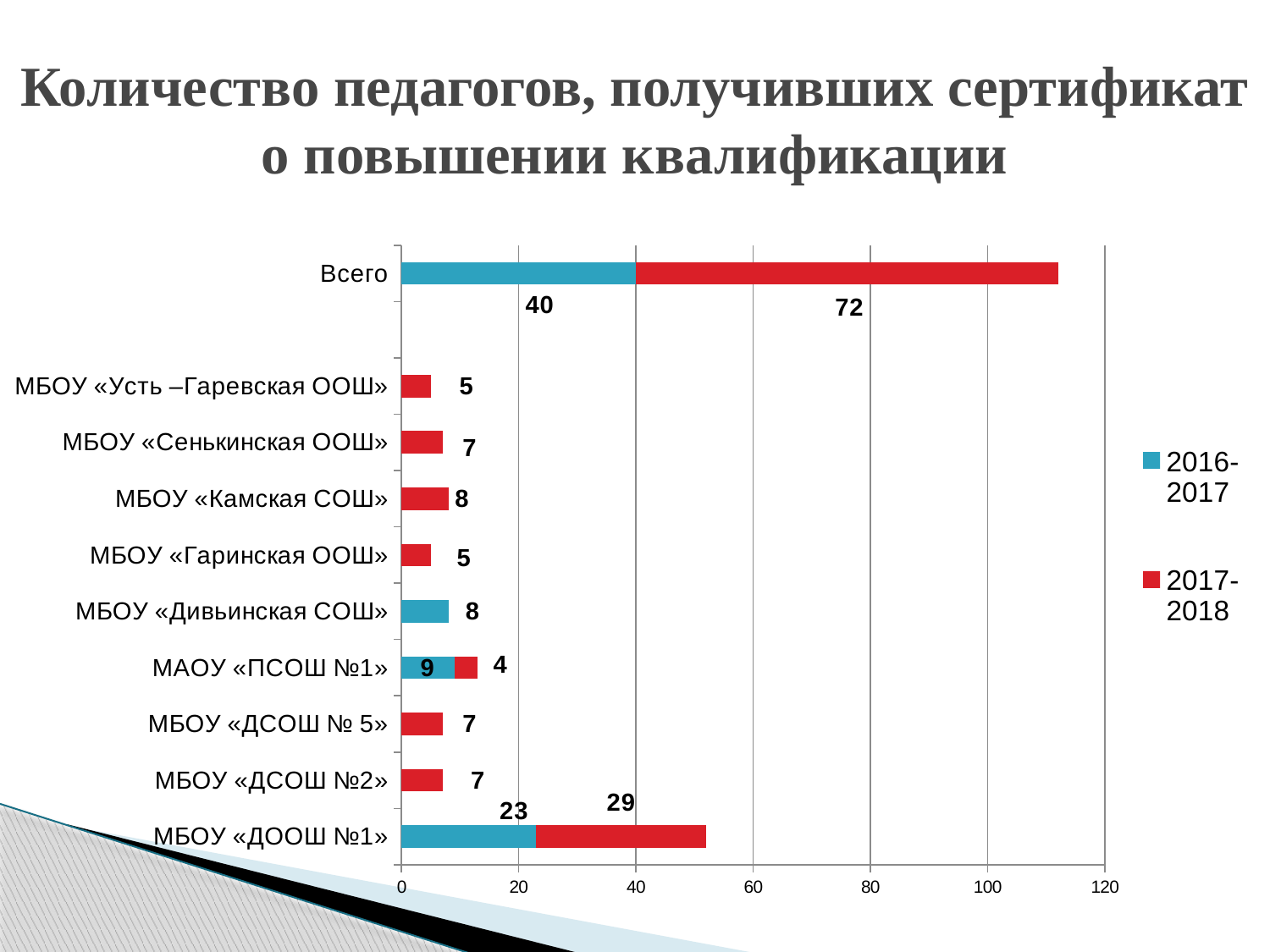

# Количество педагогов, получивших сертификат о повышении квалификации

### Chart

| Category | 2016-2017 | 2017-2018 |
|---|---|---|
| МБОУ «ДООШ №1» | 23.0 | 29.0 |
| МБОУ «ДСОШ №2» | None | 7.0 |
| МБОУ «ДСОШ № 5» | None | 7.0 |
| МАОУ «ПСОШ №1» | 9.0 | 4.0 |
| МБОУ «Дивьинская СОШ» | 8.0 | None |
| МБОУ «Гаринская ООШ» | None | 5.0 |
| МБОУ «Камская СОШ» | None | 8.0 |
| МБОУ «Сенькинская ООШ» | None | 7.0 |
| МБОУ «Усть –Гаревская ООШ» | None | 5.0 |
|  | None | None |
| Всего | 40.0 | 72.0 |